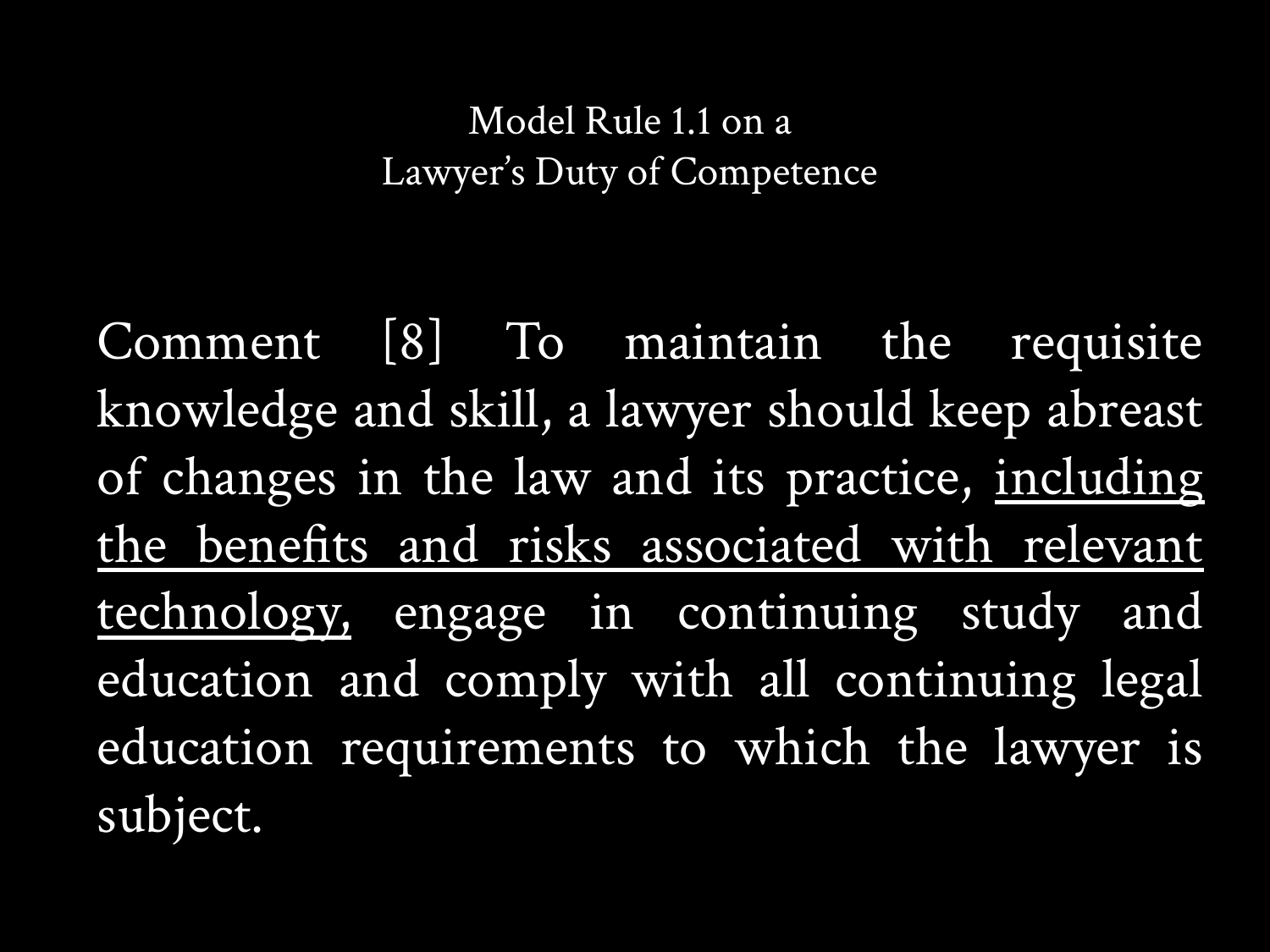

# Model Rule 1.1 on a Lawyer’s Duty of Competence
Comment [8] To maintain the requisite knowledge and skill, a lawyer should keep abreast of changes in the law and its practice, including the benefits and risks associated with relevant technology, engage in continuing study and education and comply with all continuing legal education requirements to which the lawyer is subject.